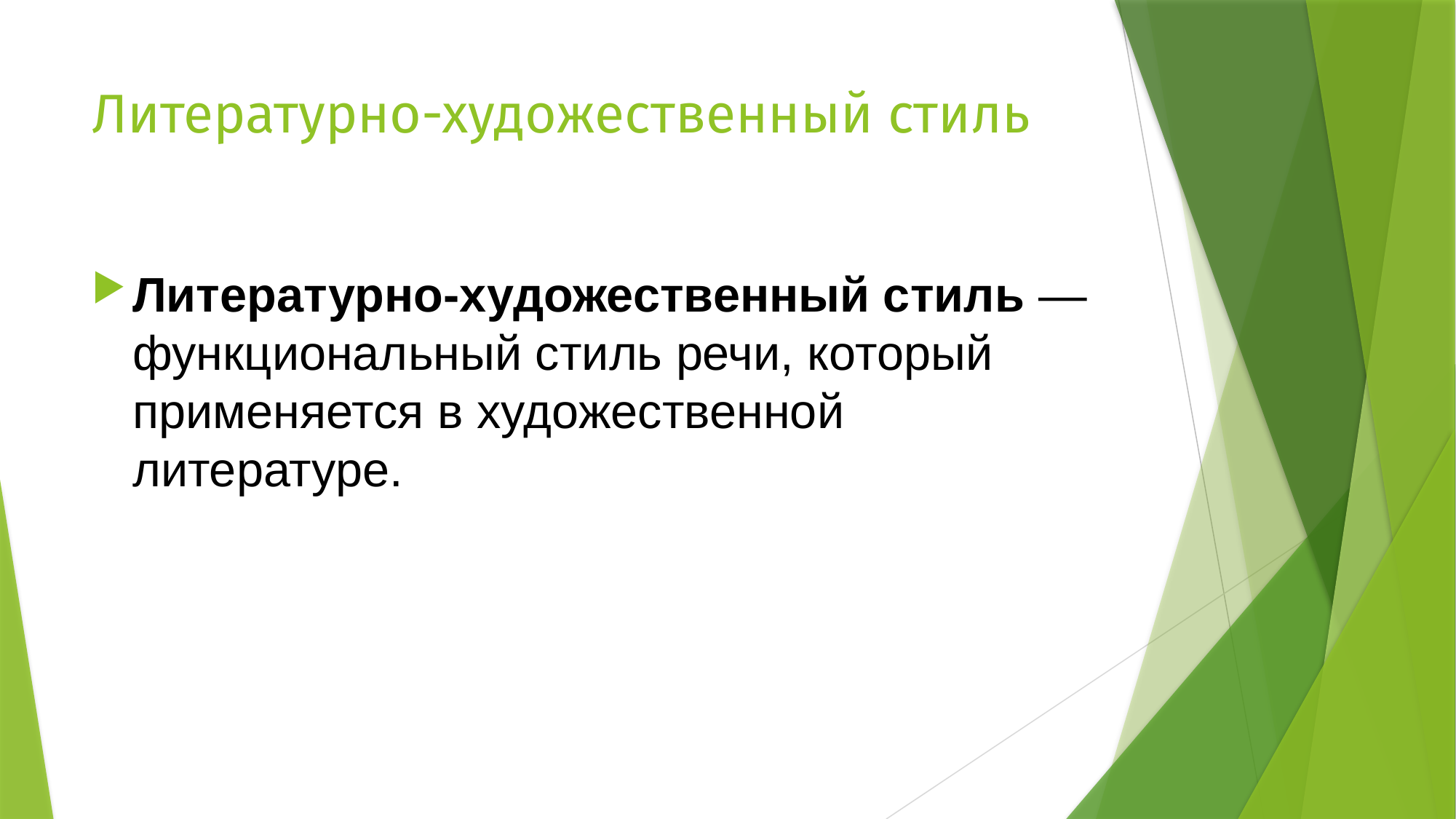

# Литературно-художественный стиль
Литературно-художественный стиль —функциональный стиль речи, который применяется в художественной литературе.